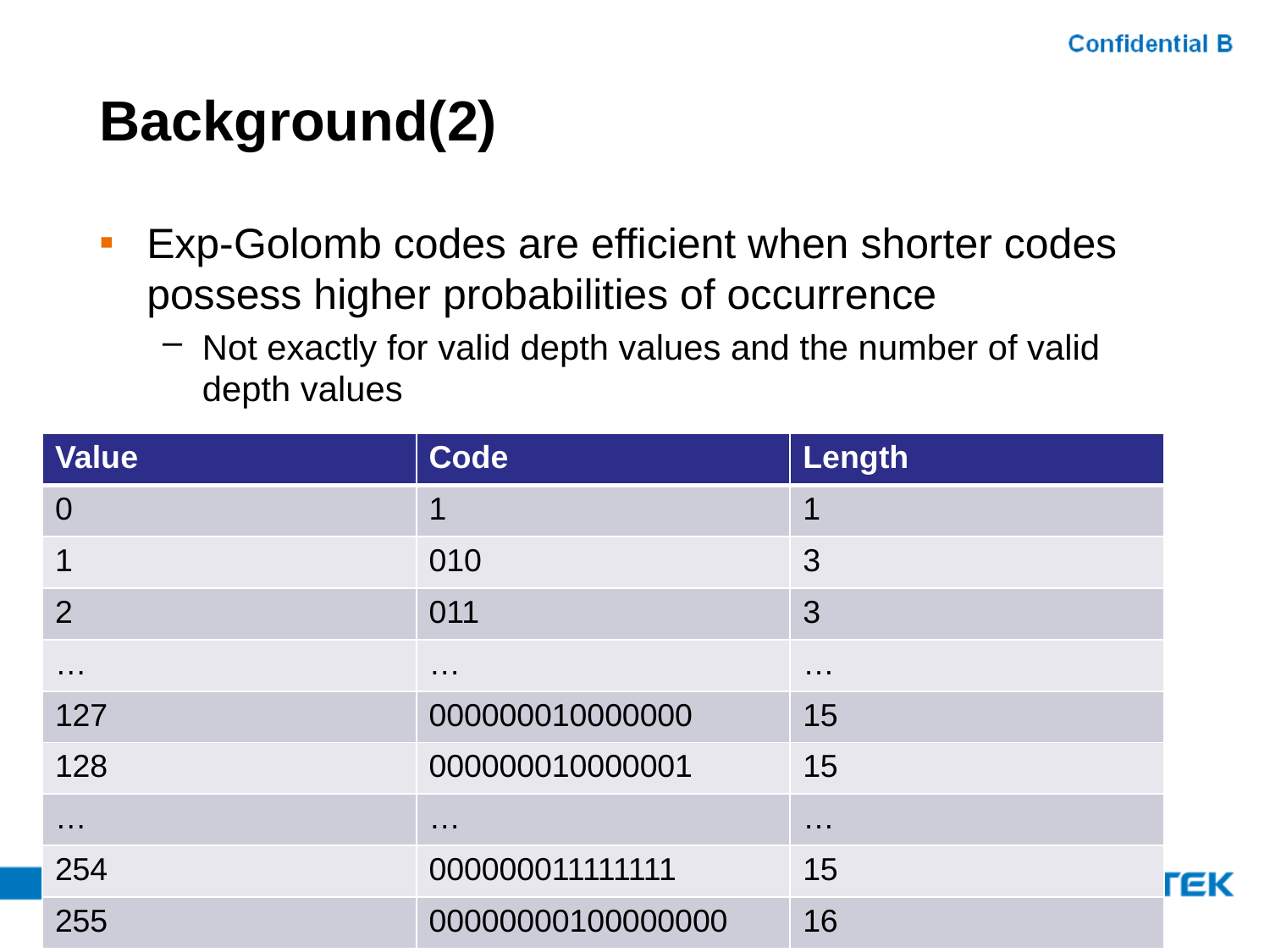

# Background(2)
Exp-Golomb codes are efficient when shorter codes possess higher probabilities of occurrence
Not exactly for valid depth values and the number of valid depth values
| Value | Code | Length |
| --- | --- | --- |
| 0 | 1 | 1 |
| 1 | 010 | 3 |
| 2 | 011 | 3 |
| … | … | … |
| 127 | 000000010000000 | 15 |
| 128 | 000000010000001 | 15 |
| … | … | … |
| 254 | 000000011111111 | 15 |
| 255 | 00000000100000000 | 16 |